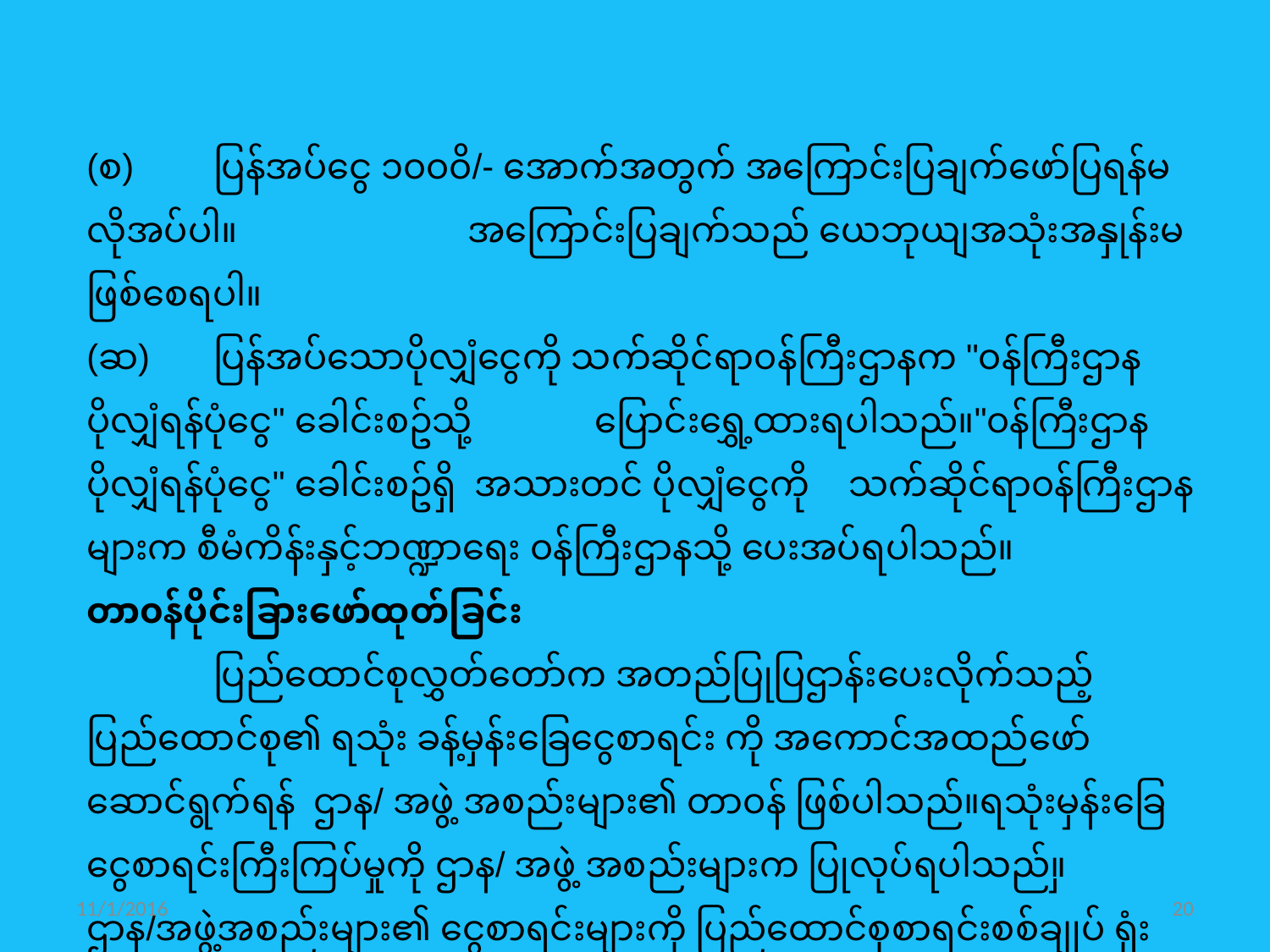

(စ)	ပြန်အပ်ငွေ ၁၀၀၀ိ/- အောက်အတွက် အကြောင်းပြချက်ဖော်ပြရန်မလိုအပ်ပါ။ 		အကြောင်းပြချက်သည် ယေဘုယျအသုံးအနှုန်းမဖြစ်စေရပါ။
(ဆ)	ပြန်အပ်သောပိုလျှံငွေကို သက်ဆိုင်ရာ၀န်ကြီးဌာနက "၀န်ကြီးဌာနပိုလျှံရန်ပုံငွေ" ခေါင်းစဥ်သို့ 	ပြောင်းရွှေ့ထားရပါသည်။"၀န်ကြီးဌာနပိုလျှံရန်ပုံငွေ" ခေါင်းစဥ်ရှိ  အသားတင် ပိုလျှံငွေကို 	သက်ဆိုင်ရာ၀န်ကြီးဌာနများက စီမံကိန်းနှင့်ဘဏ္ဍာရေး ၀န်ကြီးဌာနသို့ ပေးအပ်ရပါသည်။
တာ၀န်ပိုင်းခြားဖော်ထုတ်ခြင်း
	ပြည်ထောင်စုလွှတ်တော်က အတည်ပြုပြဌာန်းပေးလိုက်သည့် ပြည်ထောင်စု၏ ရသုံး ခန့်မှန်းခြေငွေစာရင်း ကို အကောင်အထည်ဖော်ဆောင်ရွက်ရန်  ဌာန/ အဖွဲ့ အစည်းများ၏ တာ၀န် ဖြစ်ပါသည်။ရသုံးမှန်းခြေငွေစာရင်းကြီးကြပ်မှုကို ဌာန/ အဖွဲ့ အစည်းများက ပြုလုပ်ရပါသည်။ှ ဌာန/အဖွဲ့အစည်းများ၏ ငွေစာရင်းများကို ပြည်ထောင်စုစာရင်းစစ်ချုပ် ရုံးကစစ်ဆေး ၍ အစီရင်ခံစာကို တင်ပြရပါသည်။

11/1/2016
20